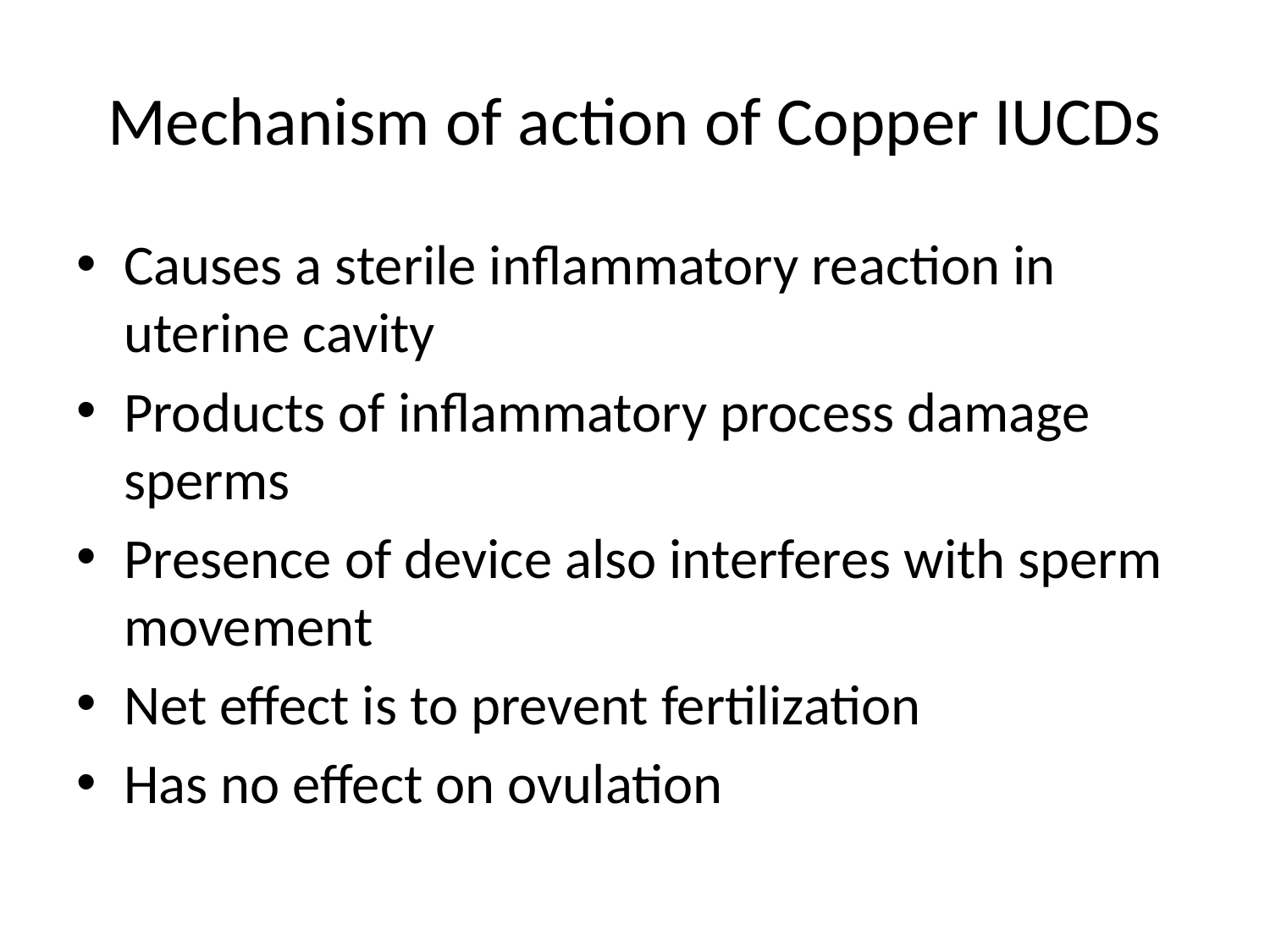

# Mechanism of action of Copper IUCDs
Causes a sterile inflammatory reaction in uterine cavity
Products of inflammatory process damage sperms
Presence of device also interferes with sperm movement
Net effect is to prevent fertilization
Has no effect on ovulation